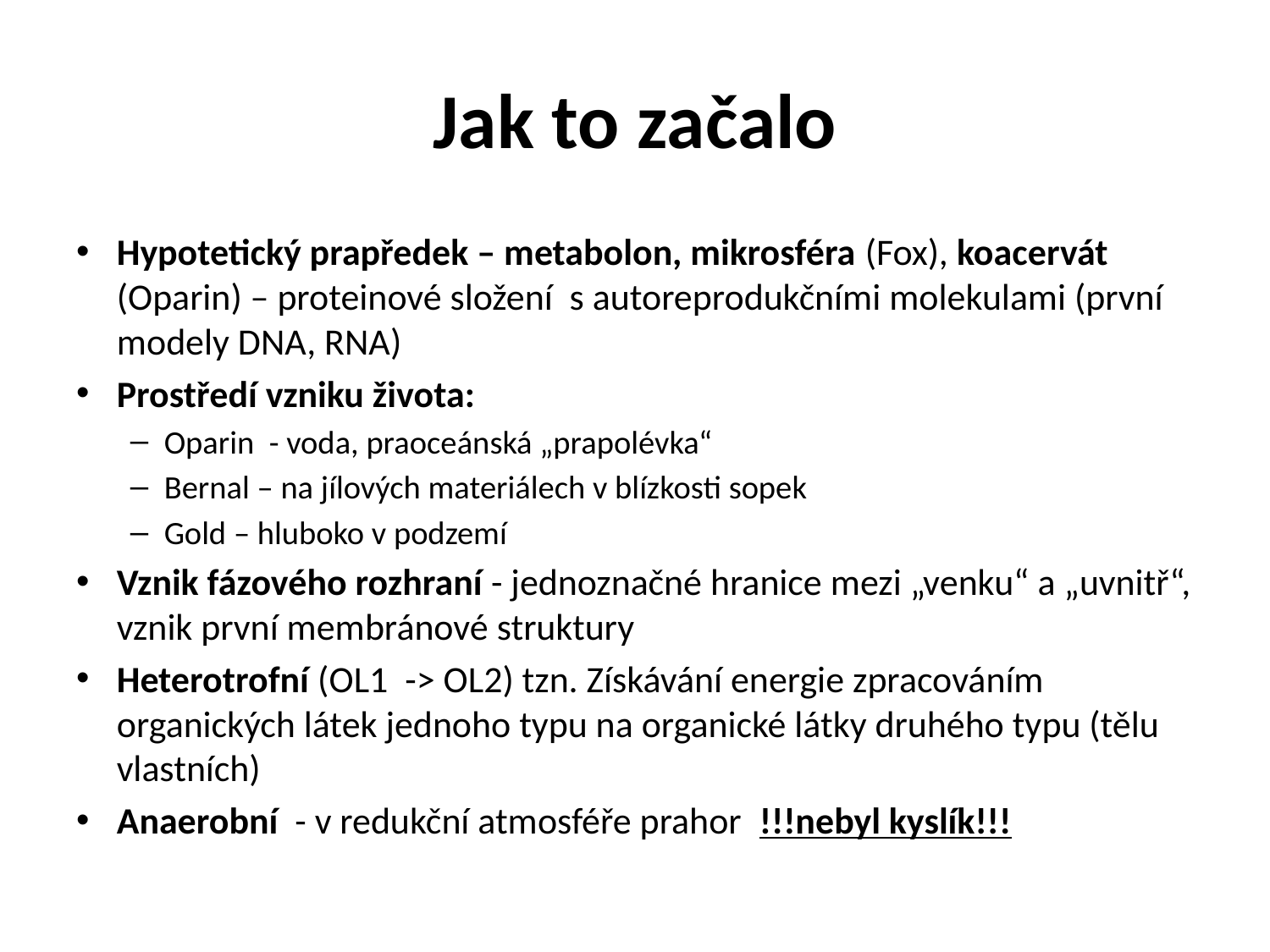

# Jak to začalo
Hypotetický prapředek – metabolon, mikrosféra (Fox), koacervát (Oparin) – proteinové složení  s autoreprodukčními molekulami (první modely DNA, RNA)
Prostředí vzniku života:
Oparin  - voda, praoceánská „prapolévka“
Bernal – na jílových materiálech v blízkosti sopek
Gold – hluboko v podzemí
Vznik fázového rozhraní - jednoznačné hranice mezi „venku“ a „uvnitř“, vznik první membránové struktury
Heterotrofní (OL1  -> OL2) tzn. Získávání energie zpracováním organických látek jednoho typu na organické látky druhého typu (tělu vlastních)
Anaerobní  - v redukční atmosféře prahor  !!!nebyl kyslík!!!